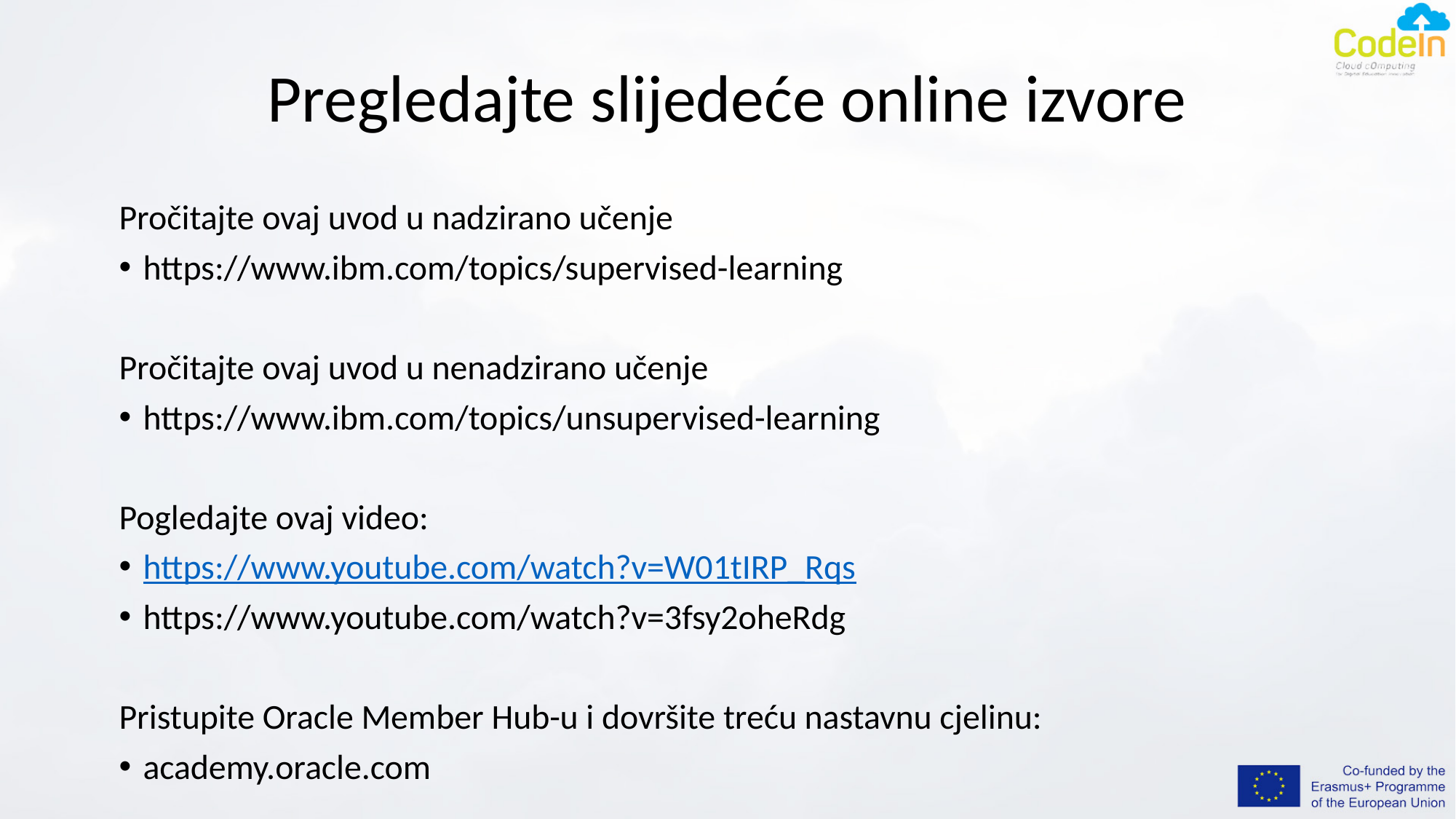

# Pregledajte slijedeće online izvore
Pročitajte ovaj uvod u nadzirano učenje
https://www.ibm.com/topics/supervised-learning

Pročitajte ovaj uvod u nenadzirano učenje
https://www.ibm.com/topics/unsupervised-learning

Pogledajte ovaj video:
https://www.youtube.com/watch?v=W01tIRP_Rqs
https://www.youtube.com/watch?v=3fsy2oheRdg

Pristupite Oracle Member Hub-u i dovršite treću nastavnu cjelinu:
academy.oracle.com